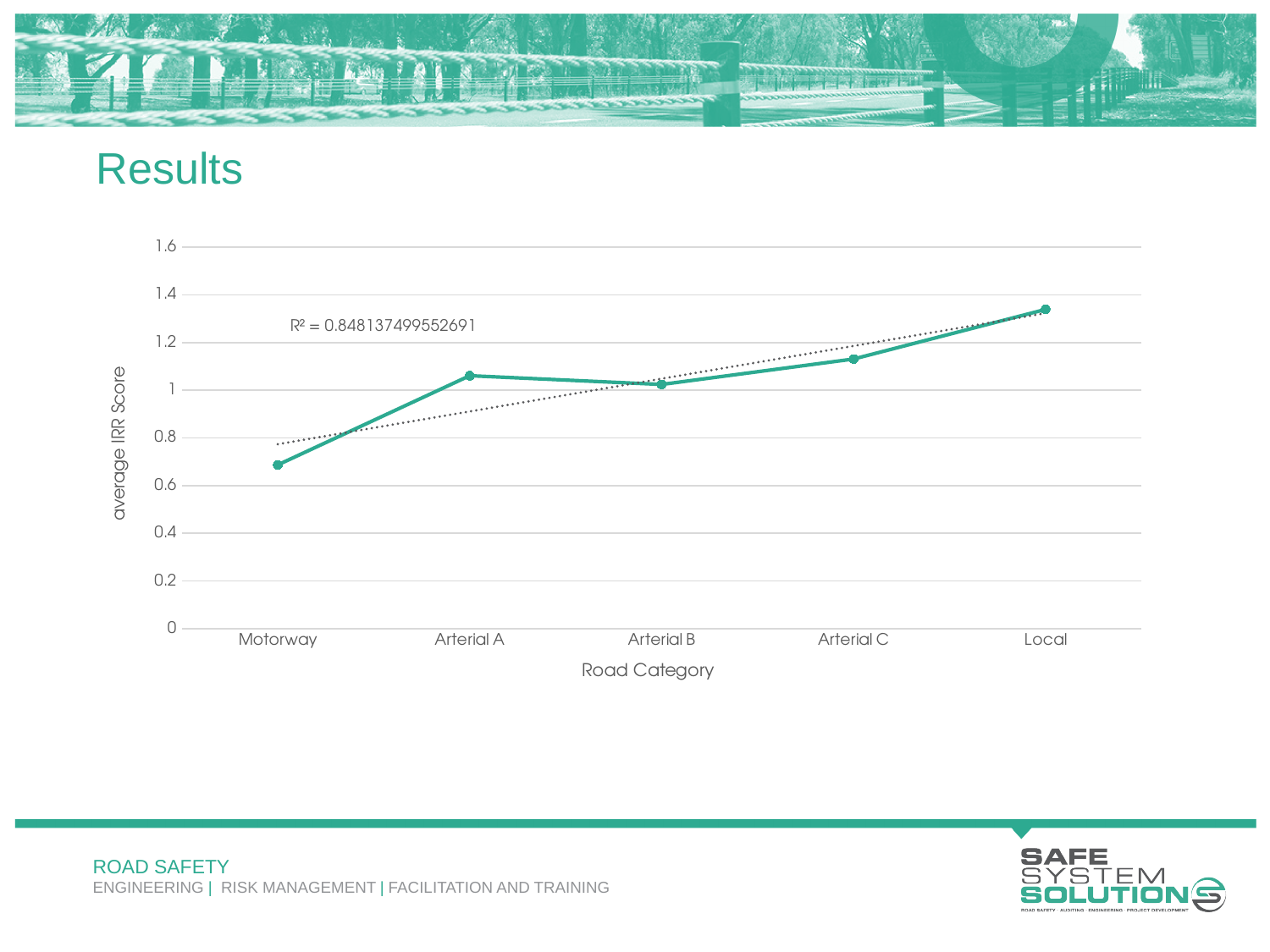

# Results

### Chart

| Category |  |
|---|---|
| Motorway | 0.686761901237293 |
| Arterial A | 1.060966462036168 |
| Arterial B | 1.02438764621172 |
| Arterial C | 1.131170164914956 |
| Local | 1.339070332279028 |